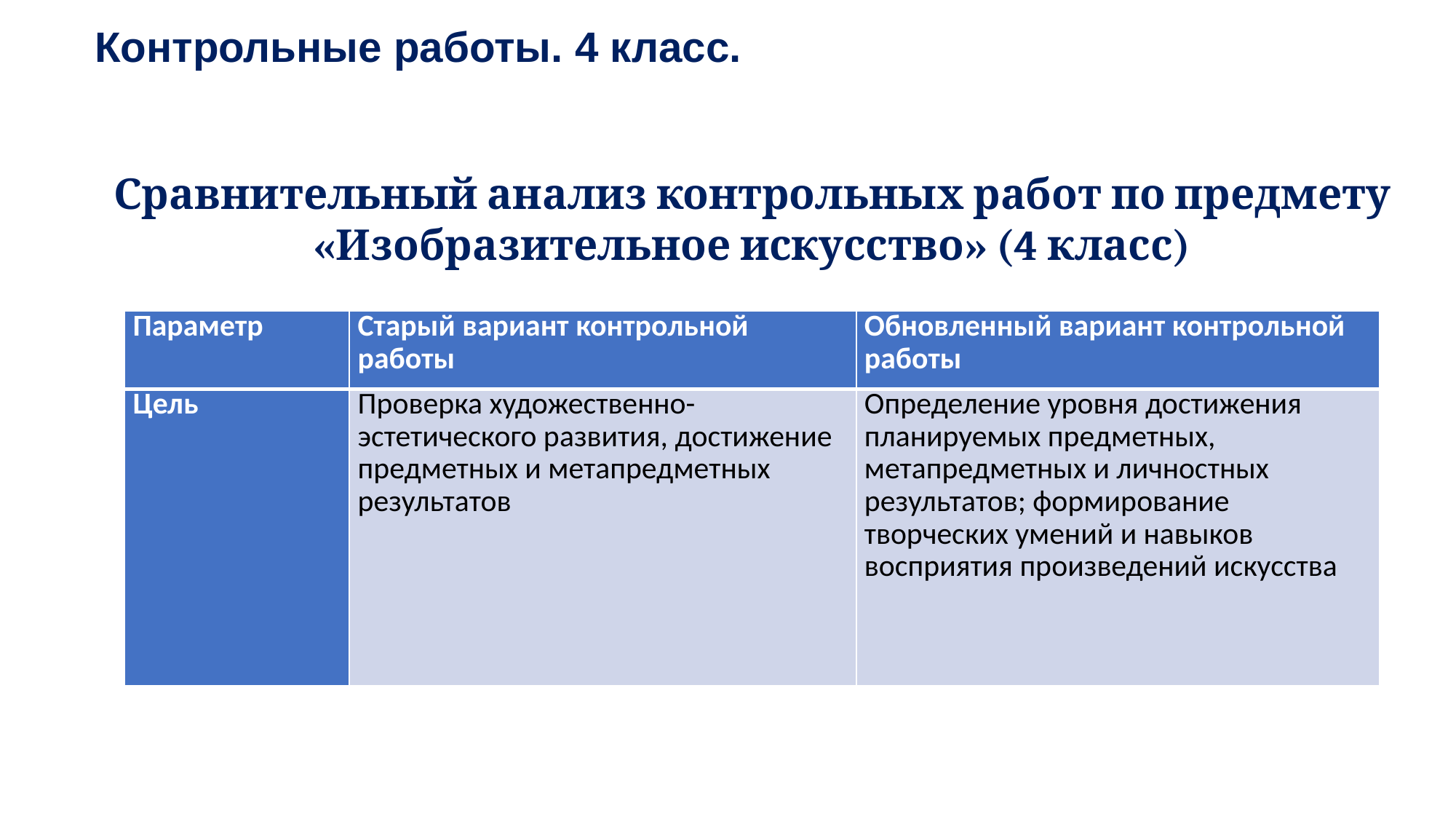

Контрольные работы. 4 класс.
Сравнительный анализ контрольных работ по предмету «Изобразительное искусство» (4 класс)

| Параметр | Старый вариант контрольной работы | Обновленный вариант контрольной работы |
| --- | --- | --- |
| Цель | Проверка художественно-эстетического развития, достижение предметных и метапредметных результатов | Определение уровня достижения планируемых предметных, метапредметных и личностных результатов; формирование творческих умений и навыков восприятия произведений искусства |